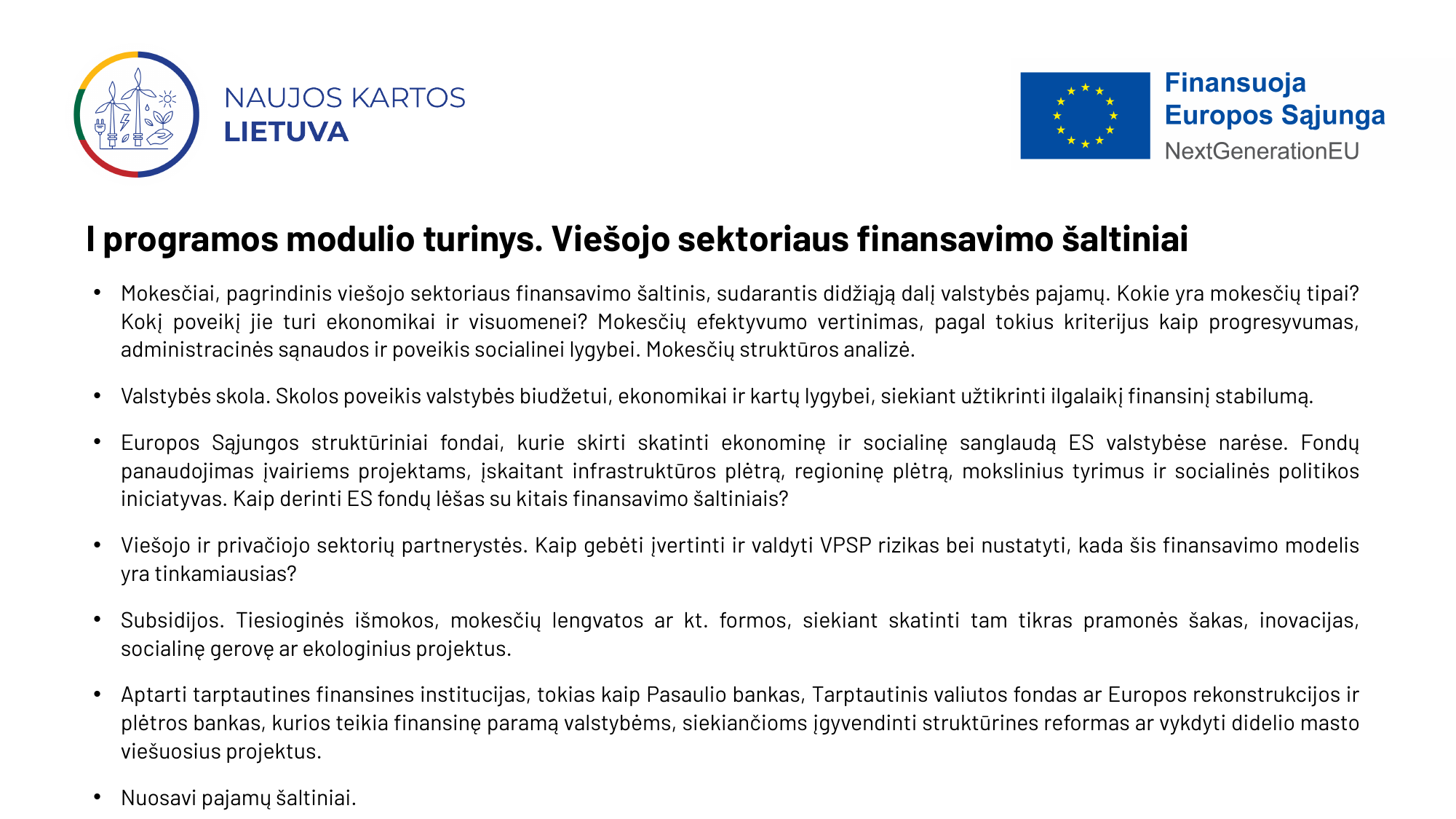

# I programos modulio turinys. Viešojo sektoriaus finansavimo šaltiniai
Mokesčiai, pagrindinis viešojo sektoriaus finansavimo šaltinis, sudarantis didžiąją dalį valstybės pajamų. Kokie yra mokesčių tipai? Kokį poveikį jie turi ekonomikai ir visuomenei? Mokesčių efektyvumo vertinimas, pagal tokius kriterijus kaip progresyvumas, administracinės sąnaudos ir poveikis socialinei lygybei. Mokesčių struktūros analizė.
Valstybės skola. Skolos poveikis valstybės biudžetui, ekonomikai ir kartų lygybei, siekiant užtikrinti ilgalaikį finansinį stabilumą.
Europos Sąjungos struktūriniai fondai, kurie skirti skatinti ekonominę ir socialinę sanglaudą ES valstybėse narėse. Fondų panaudojimas įvairiems projektams, įskaitant infrastruktūros plėtrą, regioninę plėtrą, mokslinius tyrimus ir socialinės politikos iniciatyvas. Kaip derinti ES fondų lėšas su kitais finansavimo šaltiniais?
Viešojo ir privačiojo sektorių partnerystės. Kaip gebėti įvertinti ir valdyti VPSP rizikas bei nustatyti, kada šis finansavimo modelis yra tinkamiausias?
Subsidijos. Tiesioginės išmokos, mokesčių lengvatos ar kt. formos, siekiant skatinti tam tikras pramonės šakas, inovacijas, socialinę gerovę ar ekologinius projektus.
Aptarti tarptautines finansines institucijas, tokias kaip Pasaulio bankas, Tarptautinis valiutos fondas ar Europos rekonstrukcijos ir plėtros bankas, kurios teikia finansinę paramą valstybėms, siekiančioms įgyvendinti struktūrines reformas ar vykdyti didelio masto viešuosius projektus.
Nuosavi pajamų šaltiniai.